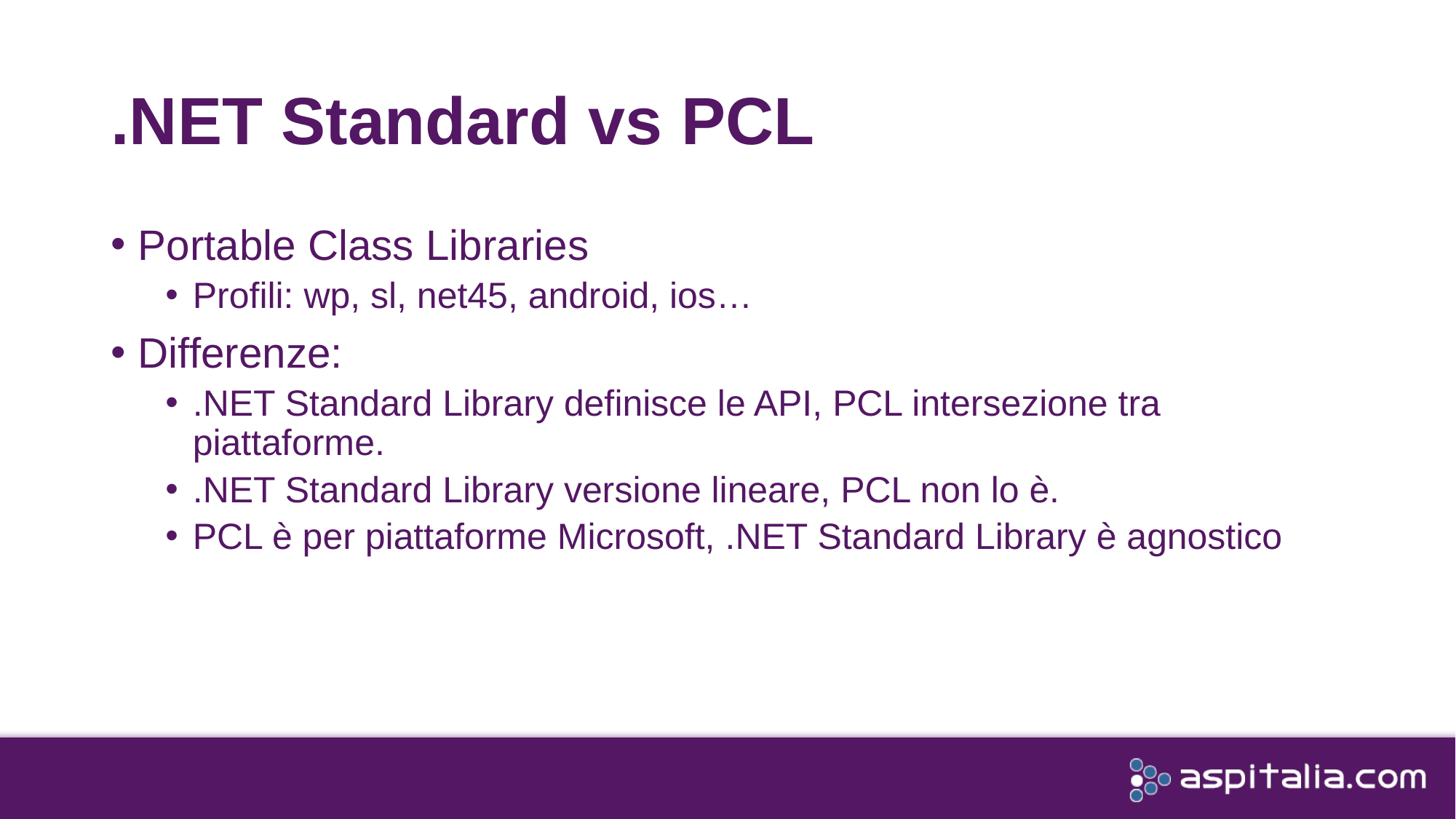

# .NET Standard vs PCL
Portable Class Libraries
Profili: wp, sl, net45, android, ios…
Differenze:
.NET Standard Library definisce le API, PCL intersezione tra piattaforme.
.NET Standard Library versione lineare, PCL non lo è.
PCL è per piattaforme Microsoft, .NET Standard Library è agnostico